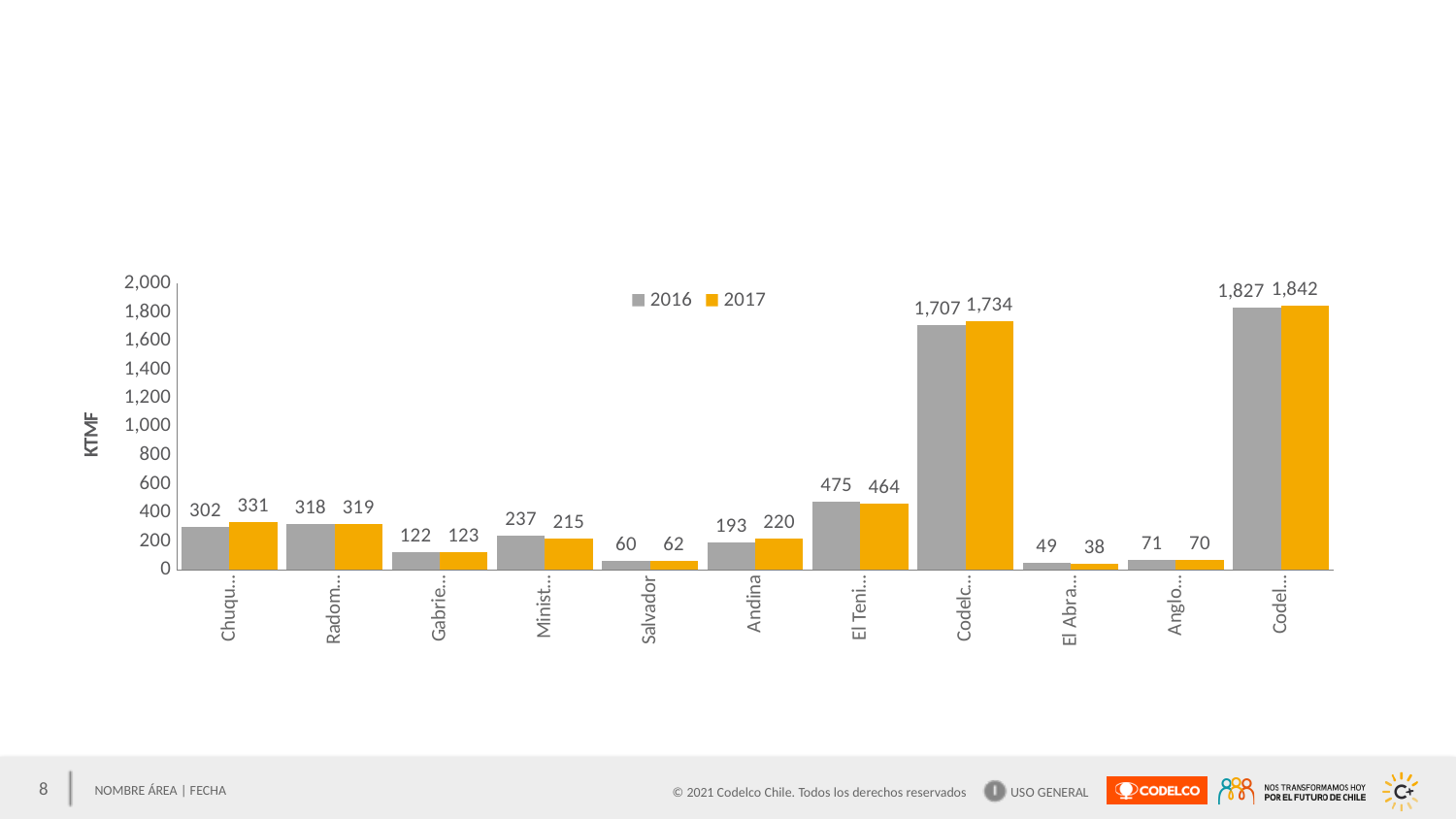

### Chart

| Category | 2016 | 2017 |
|---|---|---|
| Chuquicamata | 302.0097 | 330.9100999999989 |
| Radomiro _x000d_Tomic | 318.2548 | 318.8781 |
| Gabriela _x000d_Mistral | 121.7123 | 122.7367 |
| Ministro Hales | 237.02 | 215.0864 |
| Salvador | 59.79620000000001 | 61.9422 |
| Andina | 193.3412 | 220.0303 |
| El Teniente | 475.3395 | 464.3275 |
| Codelco _x000d_Divisiones | 1707.4737 | 1733.9113 |
| El Abra (*) | 48.956782 | 38.41746999999997 |
| Anglo _x000d_American (*) | 70.83539999999998 | 69.7464 |
| Codelco _x000d_Total | 1827.265882 | 1842.07517 |